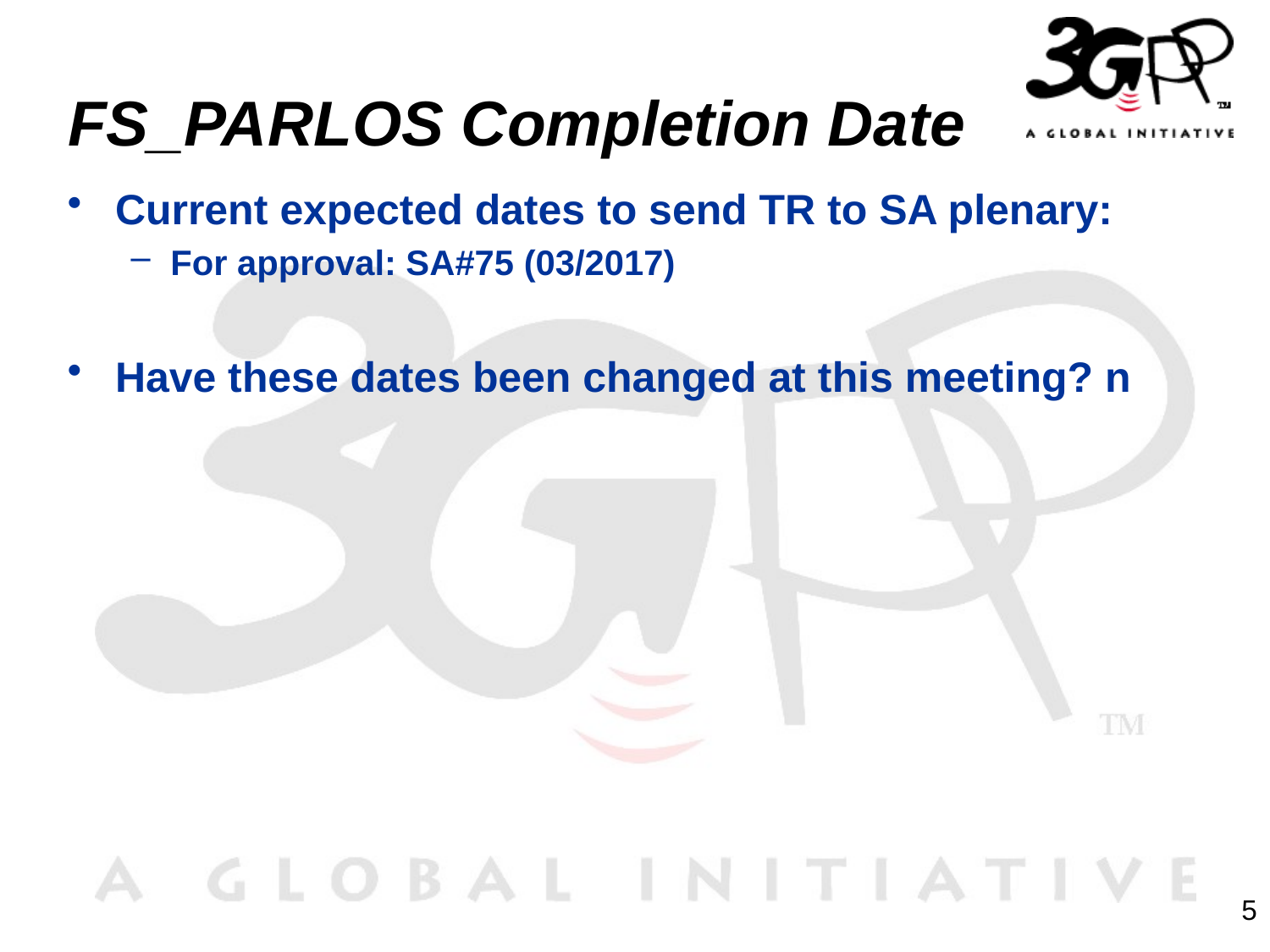

# FS_PARLOS Completion Date
Current expected dates to send TR to SA plenary:
For approval: SA#75 (03/2017)

Have these dates been changed at this meeting? n

5